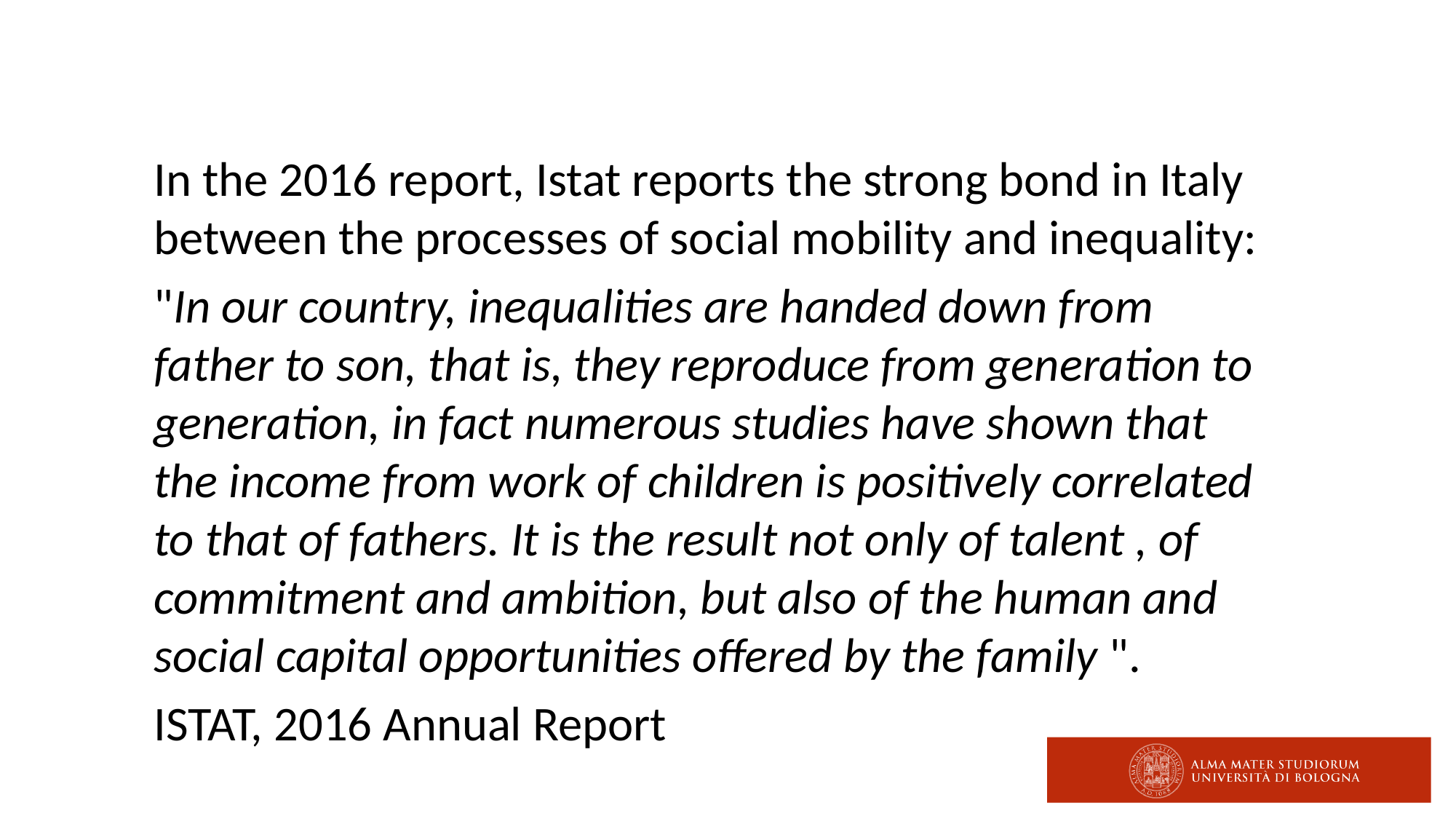

#

In the 2016 report, Istat reports the strong bond in Italy between the processes of social mobility and inequality:
"In our country, inequalities are handed down from father to son, that is, they reproduce from generation to generation, in fact numerous studies have shown that the income from work of children is positively correlated to that of fathers. It is the result not only of talent , of commitment and ambition, but also of the human and social capital opportunities offered by the family ".
ISTAT, 2016 Annual Report